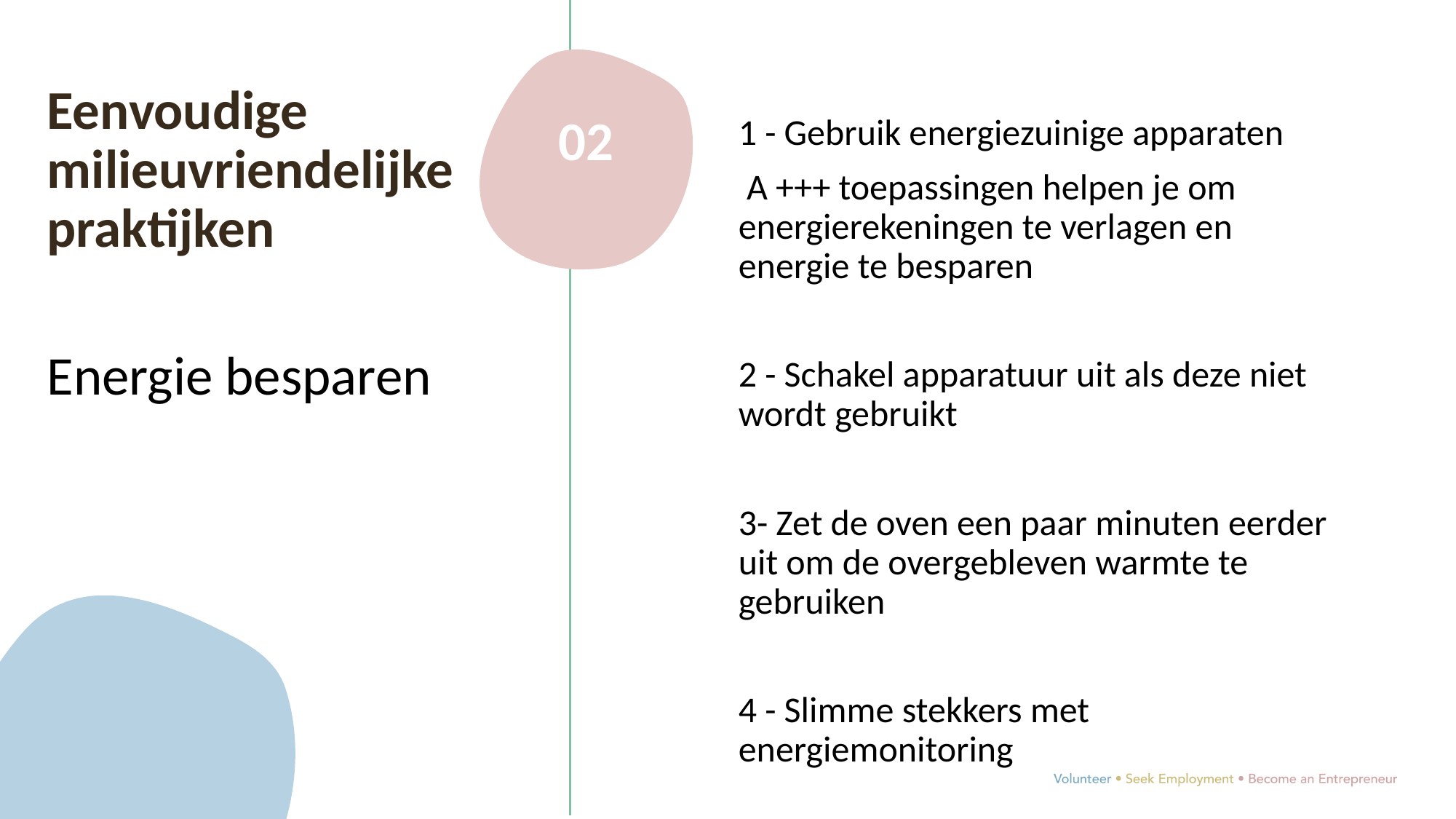

Eenvoudige milieuvriendelijke praktijken

Energie besparen
02
1 - Gebruik energiezuinige apparaten
 A +++ toepassingen helpen je om energierekeningen te verlagen en energie te besparen

2 - Schakel apparatuur uit als deze niet wordt gebruikt

3- Zet de oven een paar minuten eerder uit om de overgebleven warmte te gebruiken

4 - Slimme stekkers met energiemonitoring